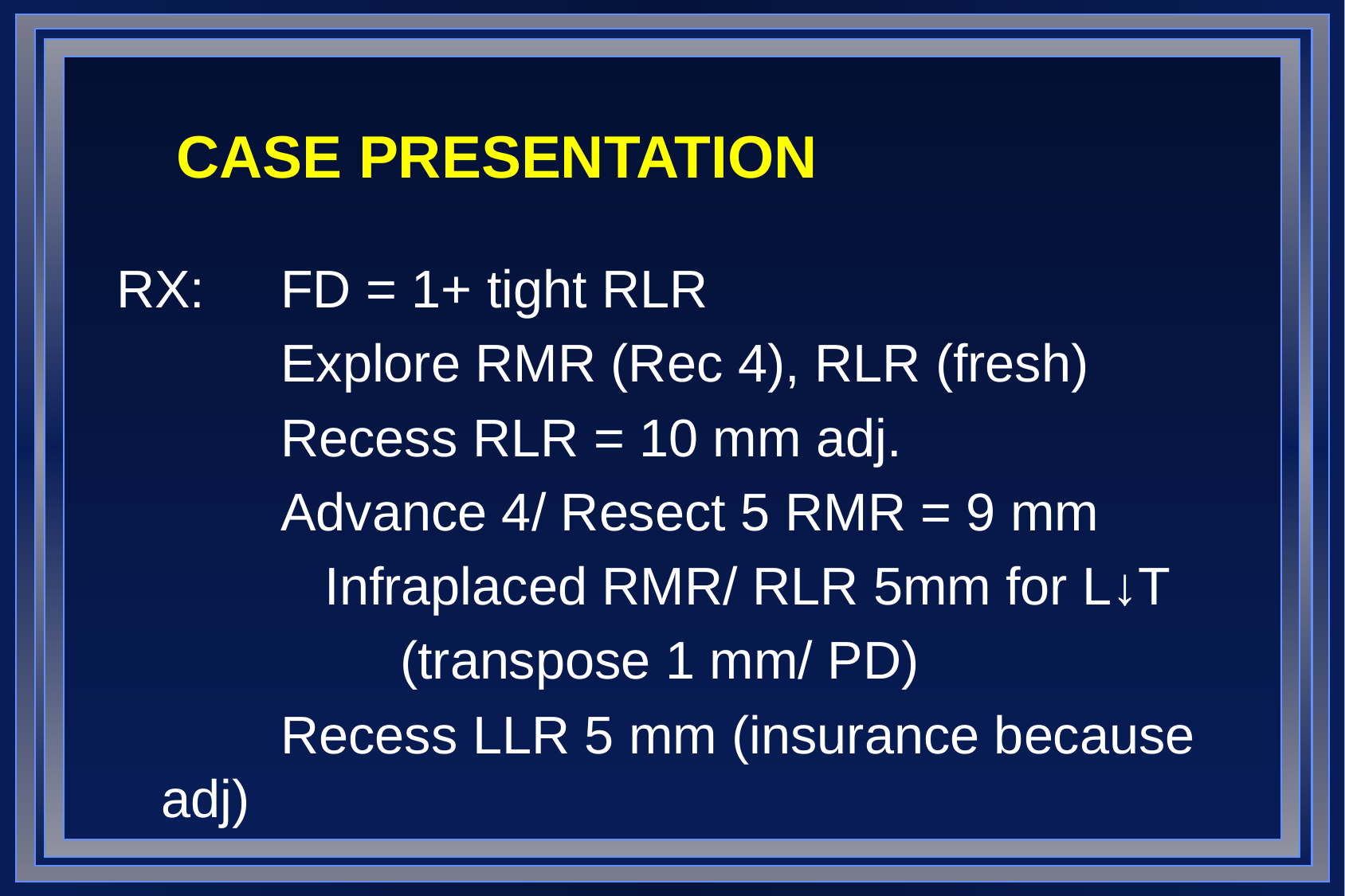

# CASE PRESENTATION
RX:	FD = 1+ tight RLR
		Explore RMR (Rec 4), RLR (fresh)
		Recess RLR = 10 mm adj.
		Advance 4/ Resect 5 RMR = 9 mm
		   Infraplaced RMR/ RLR 5mm for L↓T
			(transpose 1 mm/ PD)
		Recess LLR 5 mm (insurance because adj)